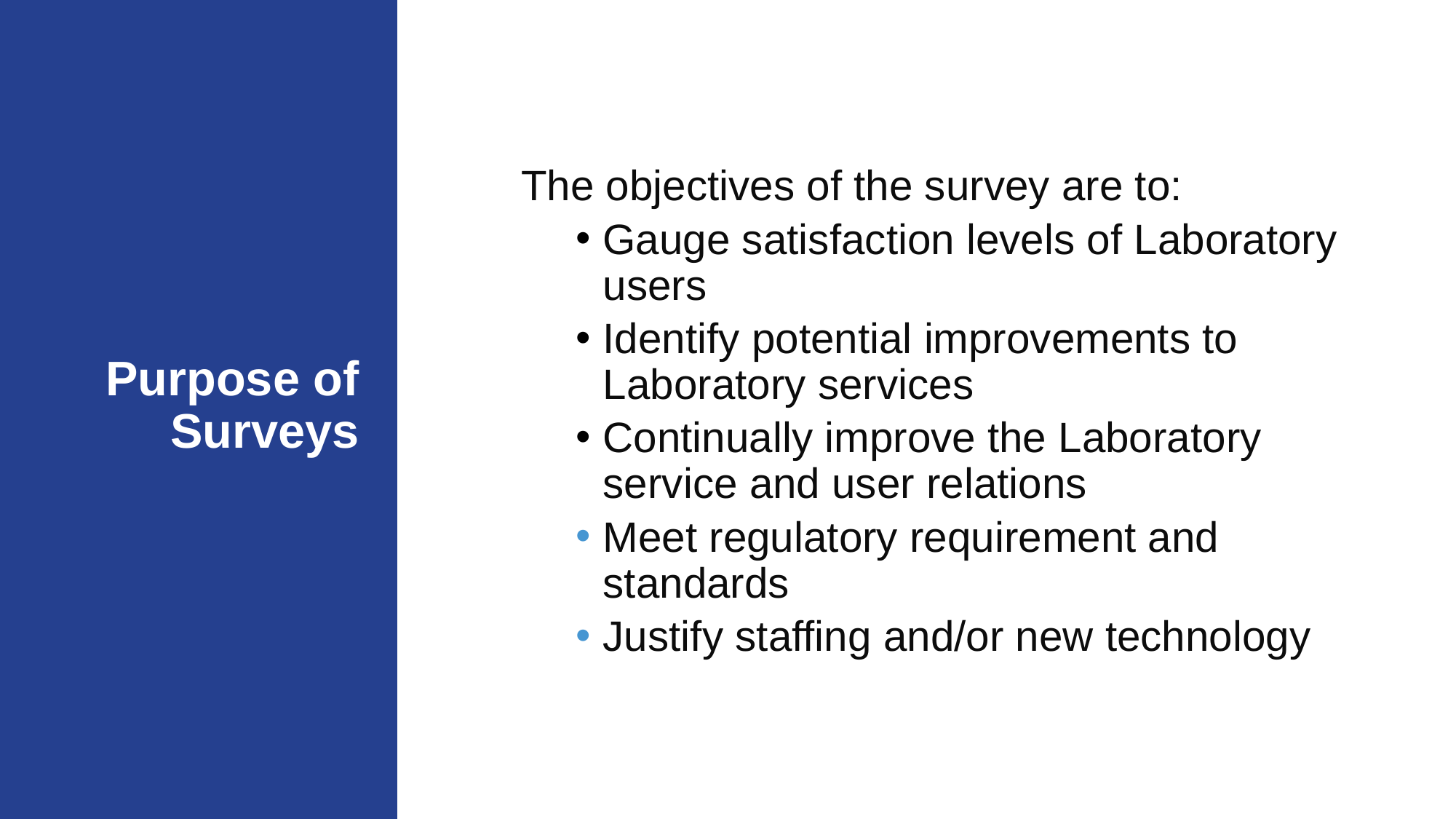

The objectives of the survey are to:
Gauge satisfaction levels of Laboratory users
Identify potential improvements to Laboratory services
Continually improve the Laboratory service and user relations
Meet regulatory requirement and standards
Justify staffing and/or new technology

# Purpose of Surveys